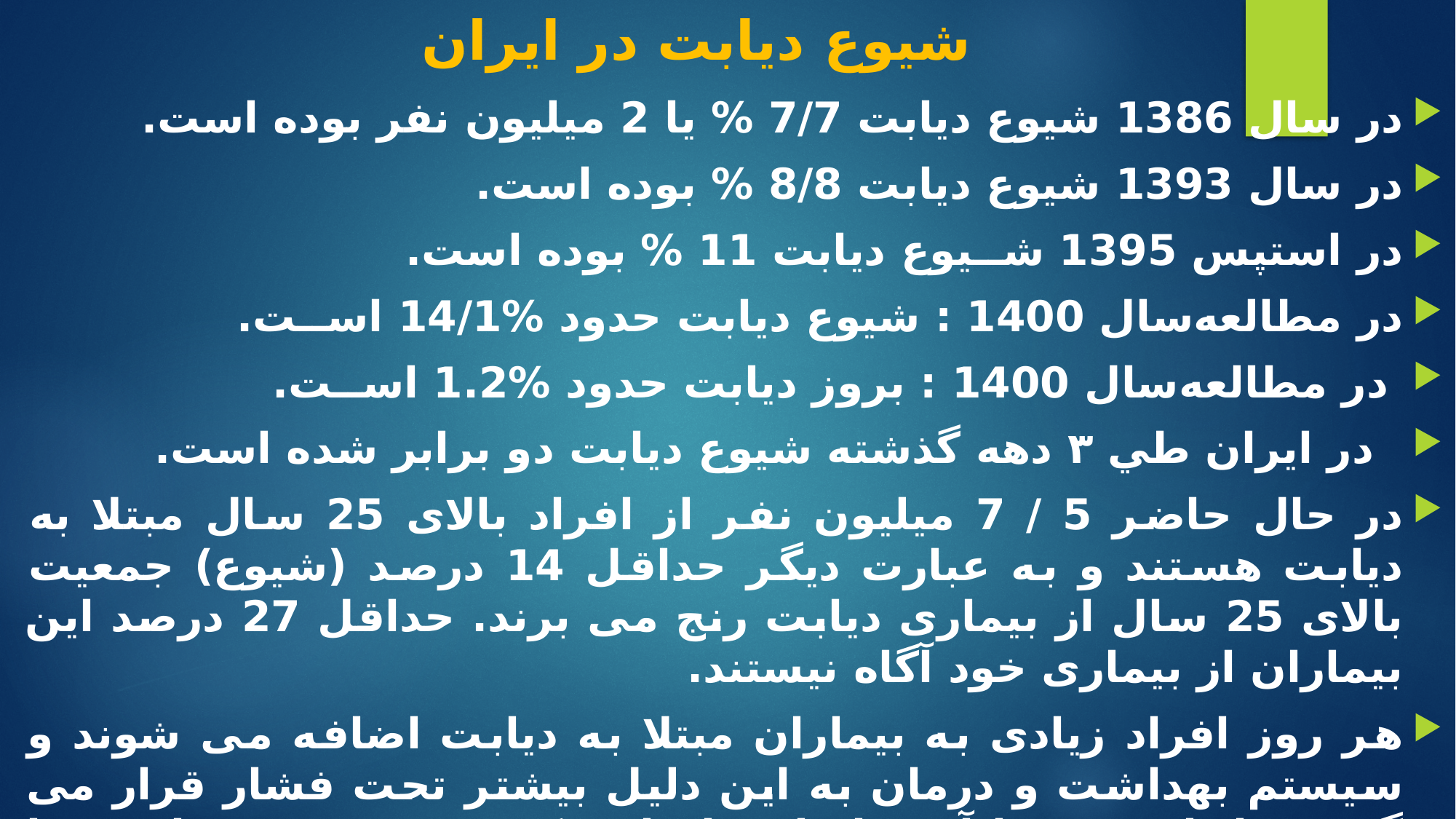

# شیوع دیابت در ایران
در سال 1386 شیوع دیابت 7/7 % یا 2 میلیون نفر بوده است.
در سال 1393 شیوع دیابت 8/8 % بوده است.
در استپس 1395 ﺷــﻴﻮع دﻳﺎﺑﺖ 11 % بوده است.
در ﻣﻄﺎﻟﻌﻪسال 1400 : شیوع دﻳﺎﺑﺖ ﺣﺪود %14/1 اﺳــﺖ.
 در ﻣﻄﺎﻟﻌﻪسال 1400 : ﺑﺮوز دﻳﺎﺑﺖ ﺣﺪود %1.2 اﺳــﺖ.
  در اﻳﺮان ﻃﻲ ٣ دﻫﻪ ﮔﺬﺷﺘﻪ ﺷﻴﻮع دﻳﺎﺑﺖ دو ﺑﺮاﺑﺮ ﺷﺪه اﺳﺖ.
در حال حاضر 5 / 7 میلیون نفر از افراد بالای 25 سال مبتلا به دیابت هستند و به عبارت دیگر حداقل 14 درصد (شیوع) جمعیت بالای 25 سال از بیماری دیابت رنج می برند. حداقل 27 درصد این بیماران از بیماری خود آگاه نیستند.
هر روز افراد زیادی به بیماران مبتلا به دیابت اضافه می شوند و سیستم بهداشت و درمان به این دلیل بیشتر تحت فشار قرار می گیرد. ما باید سریعا آن ها را شناسایی کرده و بهترین مراقبت با کیفیت را به آن ها ارائه کنیم و مهم تر از آن پیشگیری از ابتلا به دیابت است.